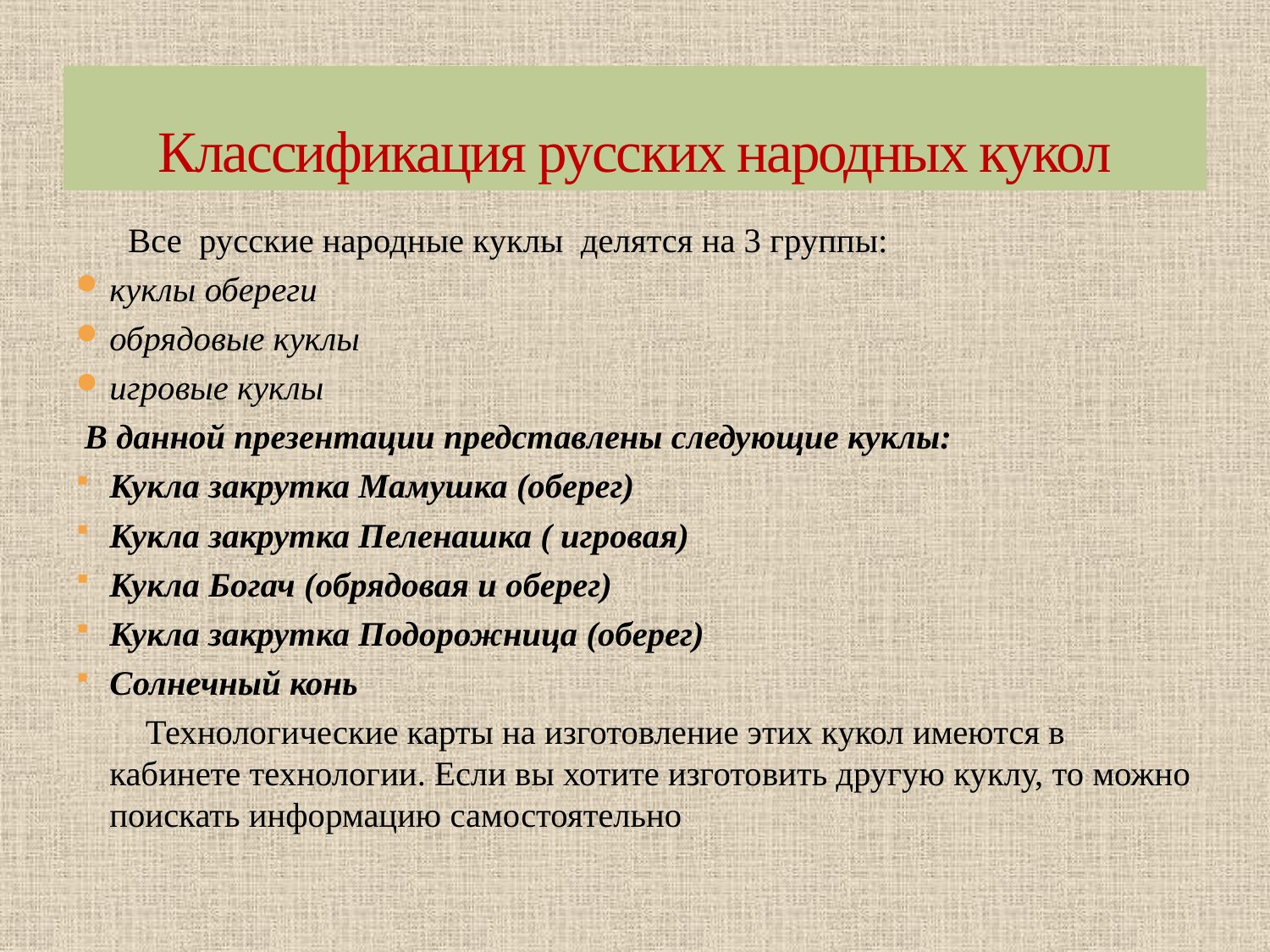

# Классификация русских народных кукол
      Все  русские народные куклы  делятся на 3 группы:
куклы обереги
обрядовые куклы
игровые куклы
 В данной презентации представлены следующие куклы:
Кукла закрутка Мамушка (оберег)
Кукла закрутка Пеленашка ( игровая)
Кукла Богач (обрядовая и оберег)
Кукла закрутка Подорожница (оберег)
Солнечный конь
        Технологические карты на изготовление этих кукол имеются в кабинете технологии. Если вы хотите изготовить другую куклу, то можно поискать информацию самостоятельно